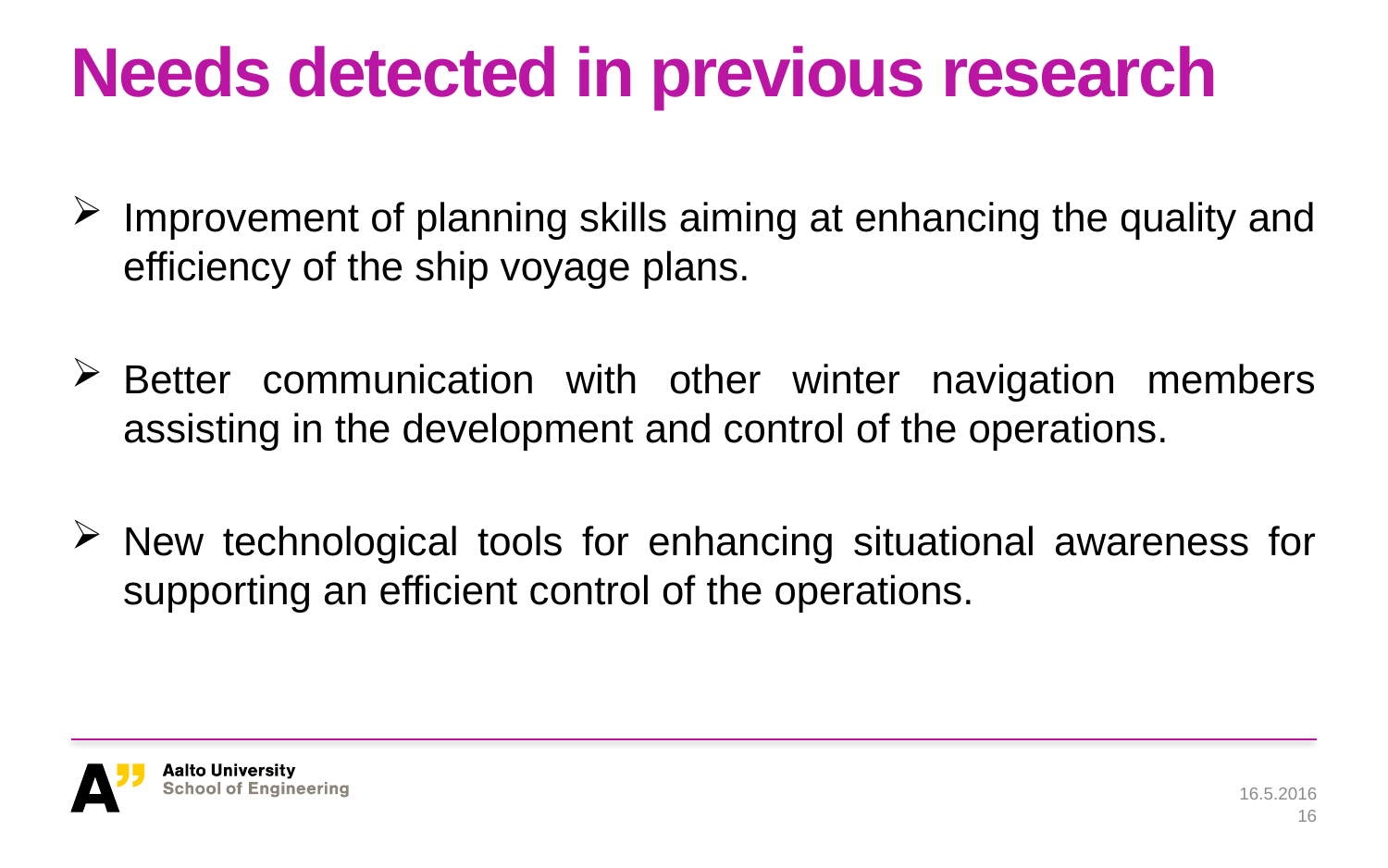

# Needs detected in previous research
Improvement of planning skills aiming at enhancing the quality and efficiency of the ship voyage plans.

Better communication with other winter navigation members assisting in the development and control of the operations.

New technological tools for enhancing situational awareness for supporting an efficient control of the operations.

16.5.2016
16